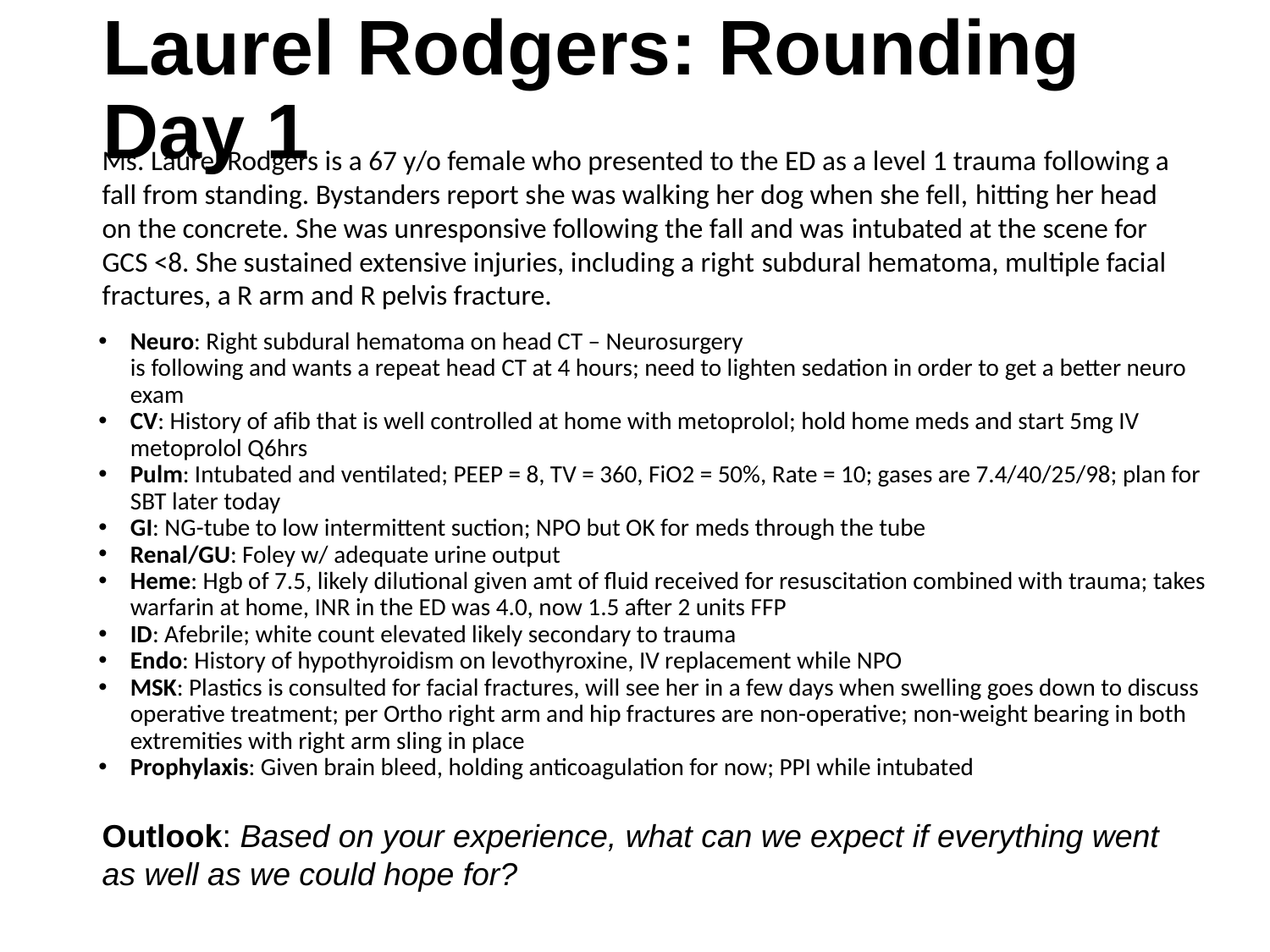

# Laurel Rodgers: Rounding Day 1
Ms. Laurel Rodgers is a 67 y/o female who presented to the ED as a level 1 trauma following a fall from standing. Bystanders report she was walking her dog when she fell, hitting her head on the concrete. She was unresponsive following the fall and was intubated at the scene for GCS <8. She sustained extensive injuries, including a right subdural hematoma, multiple facial fractures, a R arm and R pelvis fracture.

Neuro: Right subdural hematoma on head CT – Neurosurgery
is following and wants a repeat head CT at 4 hours; need to lighten sedation in order to get a better neuro exam
CV: History of afib that is well controlled at home with metoprolol; hold home meds and start 5mg IV metoprolol Q6hrs
Pulm: Intubated and ventilated; PEEP = 8, TV = 360, FiO2 = 50%, Rate = 10; gases are 7.4/40/25/98; plan for SBT later today
GI: NG-tube to low intermittent suction; NPO but OK for meds through the tube
Renal/GU: Foley w/ adequate urine output
Heme: Hgb of 7.5, likely dilutional given amt of fluid received for resuscitation combined with trauma; takes warfarin at home, INR in the ED was 4.0, now 1.5 after 2 units FFP
ID: Afebrile; white count elevated likely secondary to trauma
Endo: History of hypothyroidism on levothyroxine, IV replacement while NPO
MSK: Plastics is consulted for facial fractures, will see her in a few days when swelling goes down to discuss operative treatment; per Ortho right arm and hip fractures are non-operative; non-weight bearing in both extremities with right arm sling in place
Prophylaxis: Given brain bleed, holding anticoagulation for now; PPI while intubated
Outlook: Based on your experience, what can we expect if everything went as well as we could hope for?